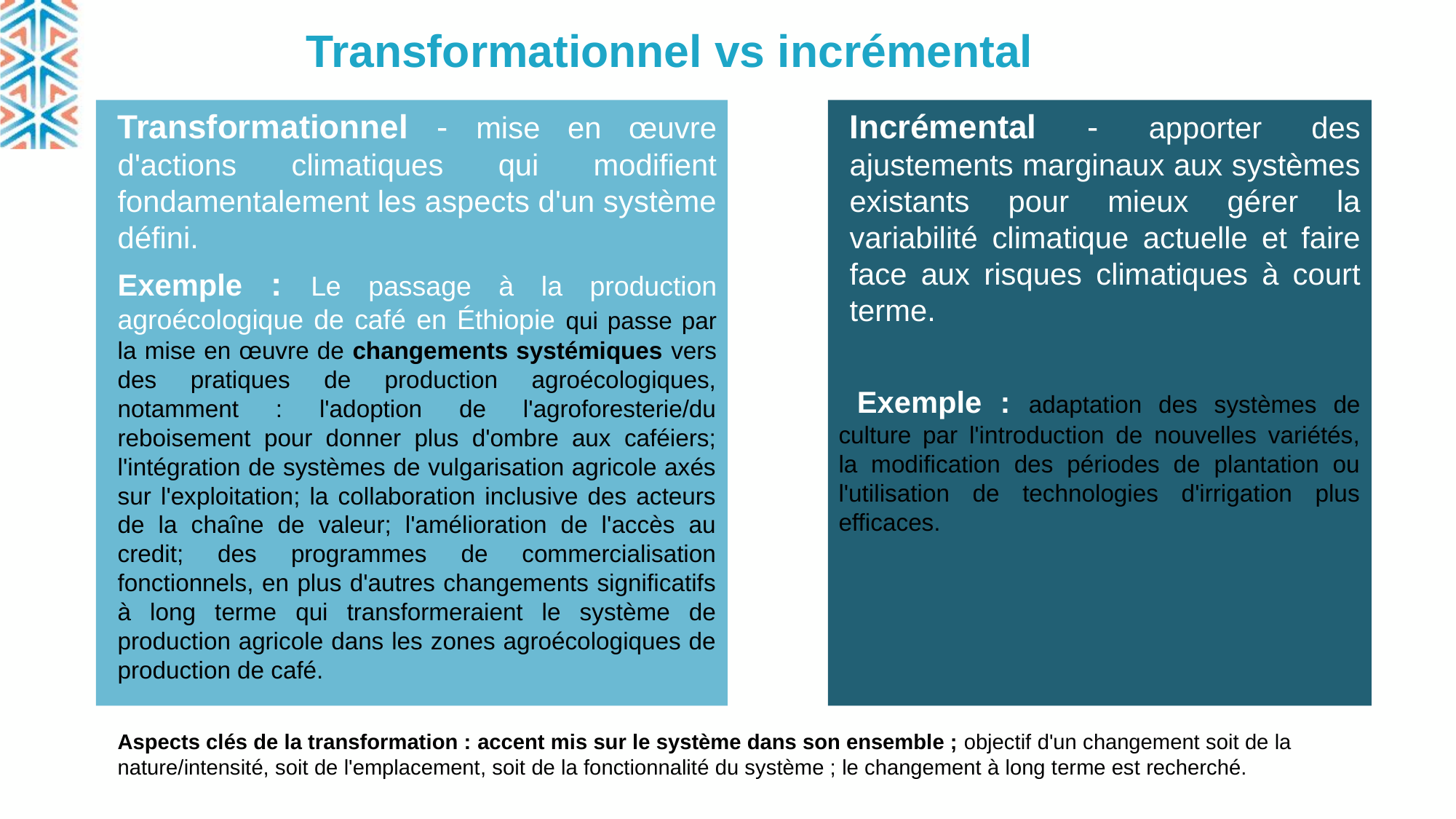

# Transformationnel vs incrémental
Transformationnel - mise en œuvre d'actions climatiques qui modifient fondamentalement les aspects d'un système défini.
Exemple : Le passage à la production agroécologique de café en Éthiopie qui passe par la mise en œuvre de changements systémiques vers des pratiques de production agroécologiques, notamment : l'adoption de l'agroforesterie/du reboisement pour donner plus d'ombre aux caféiers; l'intégration de systèmes de vulgarisation agricole axés sur l'exploitation; la collaboration inclusive des acteurs de la chaîne de valeur; l'amélioration de l'accès au credit; des programmes de commercialisation fonctionnels, en plus d'autres changements significatifs à long terme qui transformeraient le système de production agricole dans les zones agroécologiques de production de café.

Incrémental - apporter des ajustements marginaux aux systèmes existants pour mieux gérer la variabilité climatique actuelle et faire face aux risques climatiques à court terme.

 Exemple : adaptation des systèmes de culture par l'introduction de nouvelles variétés, la modification des périodes de plantation ou l'utilisation de technologies d'irrigation plus efficaces.
Aspects clés de la transformation : accent mis sur le système dans son ensemble ; objectif d'un changement soit de la nature/intensité, soit de l'emplacement, soit de la fonctionnalité du système ; le changement à long terme est recherché.